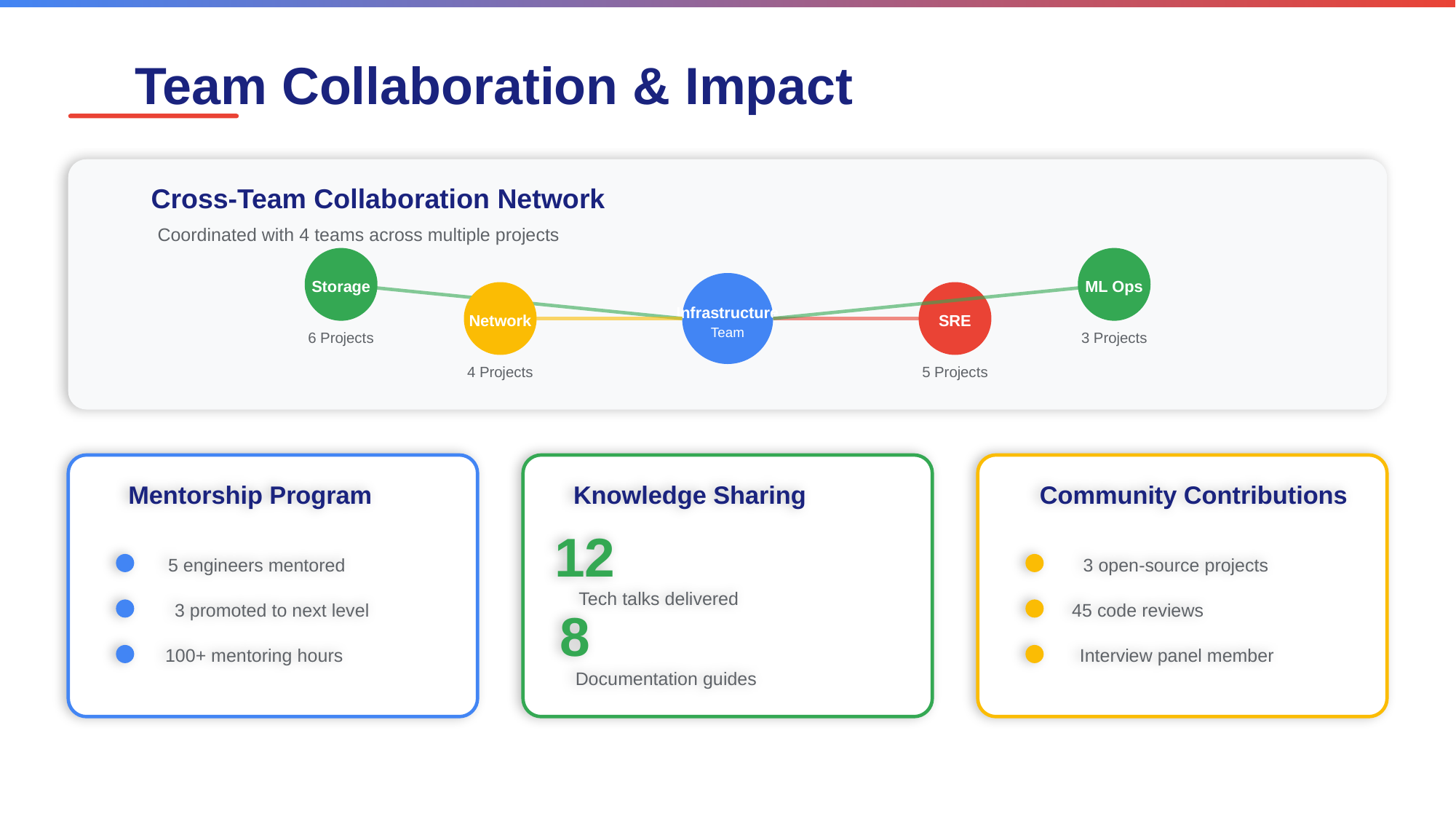

Team Collaboration & Impact

Cross-Team Collaboration Network
Coordinated with 4 teams across multiple projects

Storage
ML Ops

Infrastructure
Network
SRE

Team
6 Projects
3 Projects
4 Projects
5 Projects

Mentorship Program
5 engineers mentored

3 promoted to next level

100+ mentoring hours

Knowledge Sharing
12
Tech talks delivered
8
Documentation guides

Community Contributions
3 open-source projects

45 code reviews

Interview panel member